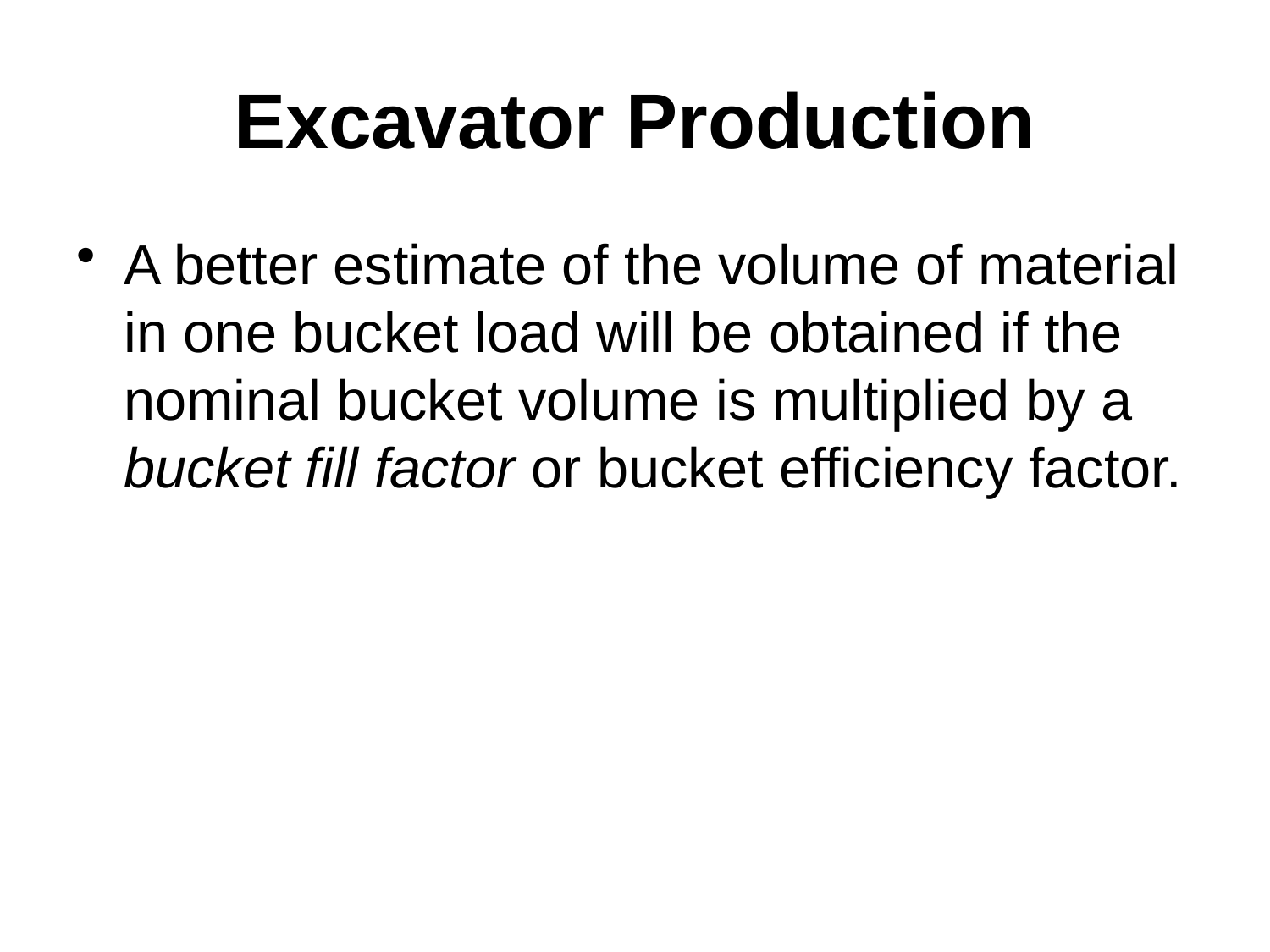

# Excavator Production
A better estimate of the volume of material in one bucket load will be obtained if the nominal bucket volume is multiplied by a bucket fill factor or bucket efficiency factor.